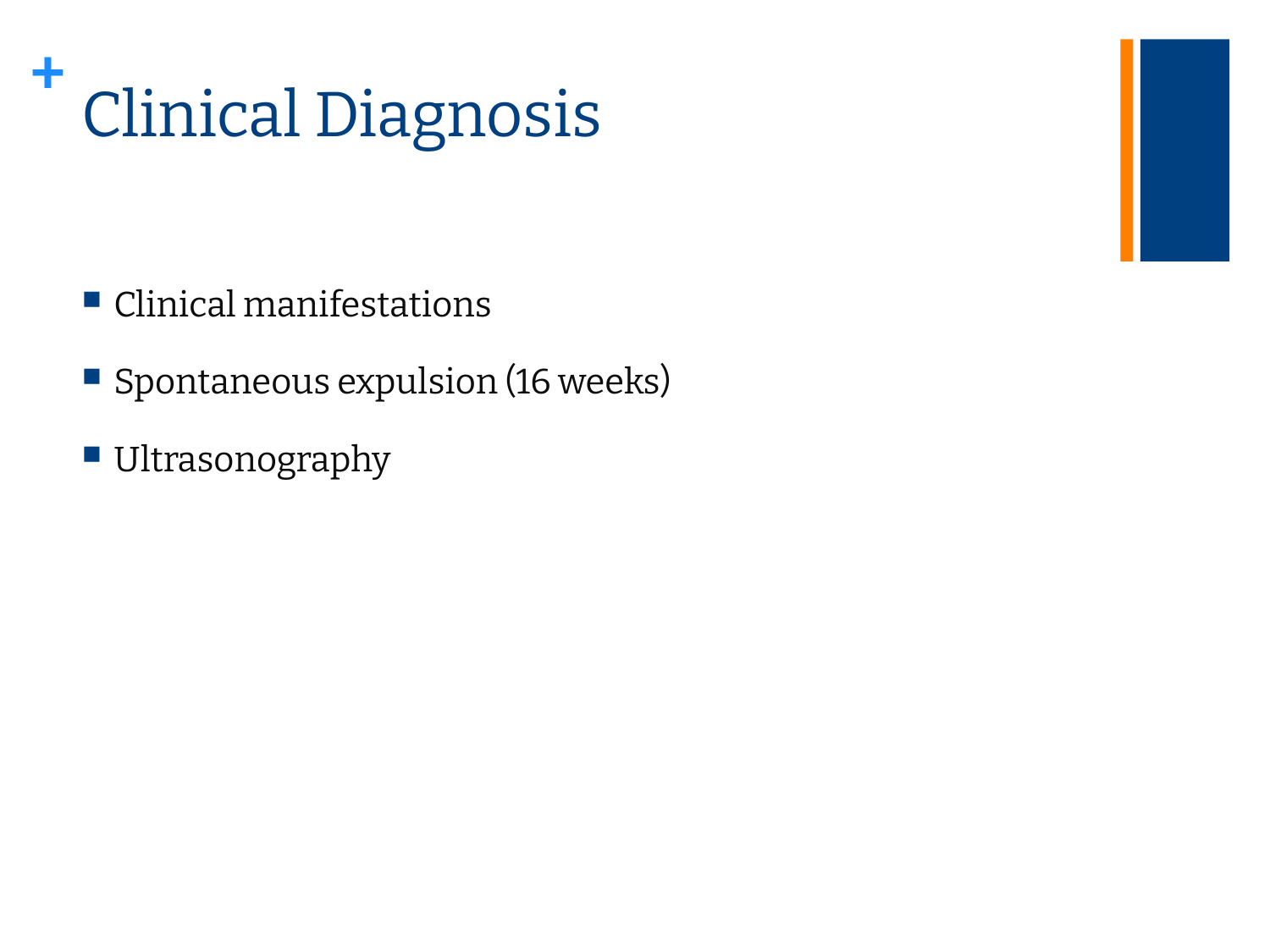

# Clinical Diagnosis
Clinical manifestations
Spontaneous expulsion (16 weeks)
Ultrasonography